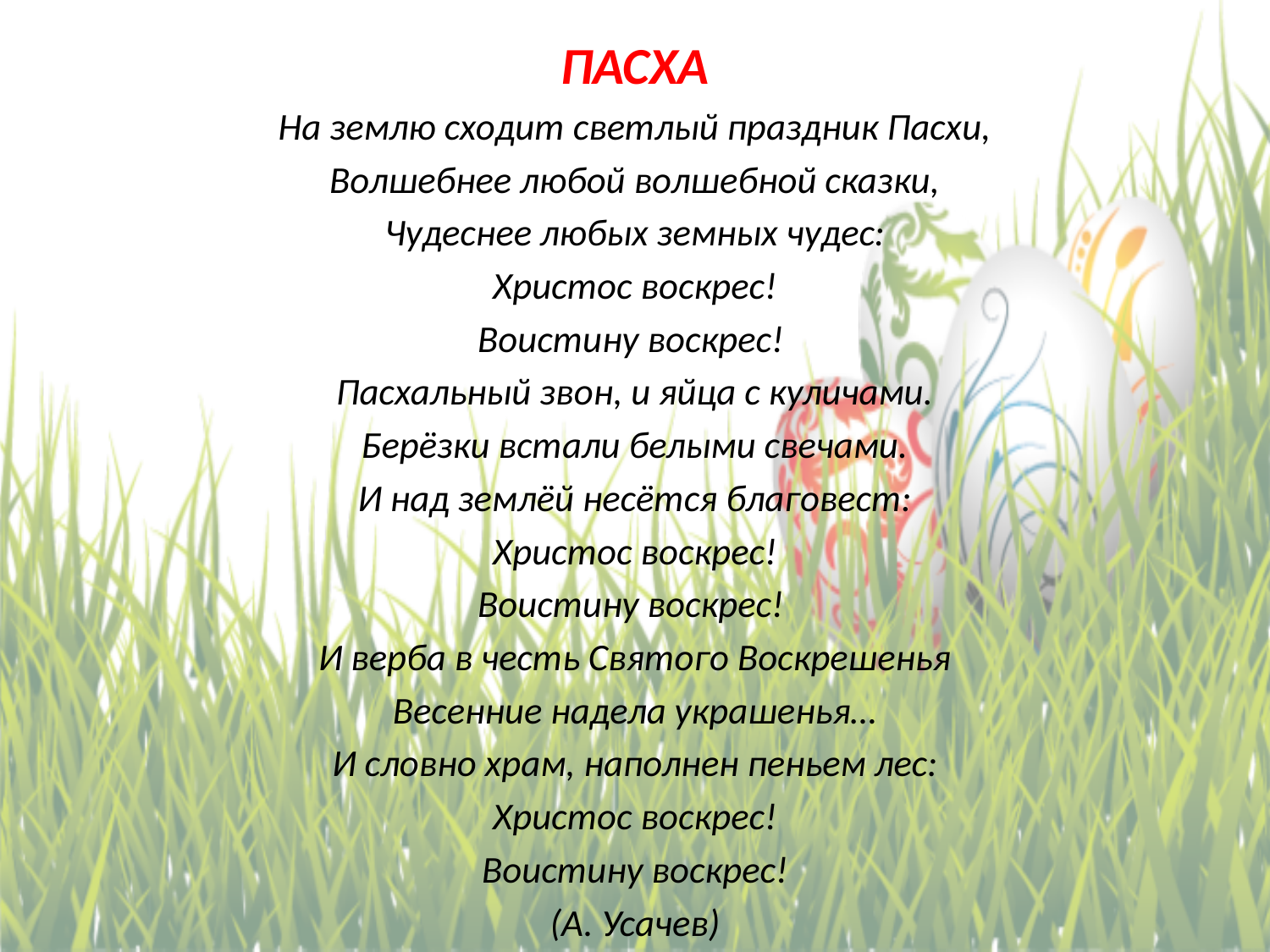

ПАСХА
На землю сходит светлый праздник Пасхи,
Волшебнее любой волшебной сказки,
Чудеснее любых земных чудес:
Христос воскрес!
Воистину воскрес!
Пасхальный звон, и яйца с куличами.
Берёзки встали белыми свечами.
И над землёй несётся благовест:
Христос воскрес!
Воистину воскрес!
И верба в честь Святого Воскрешенья
Весенние надела украшенья…
И словно храм, наполнен пеньем лес:
Христос воскрес!
Воистину воскрес!
(А. Усачев)
#